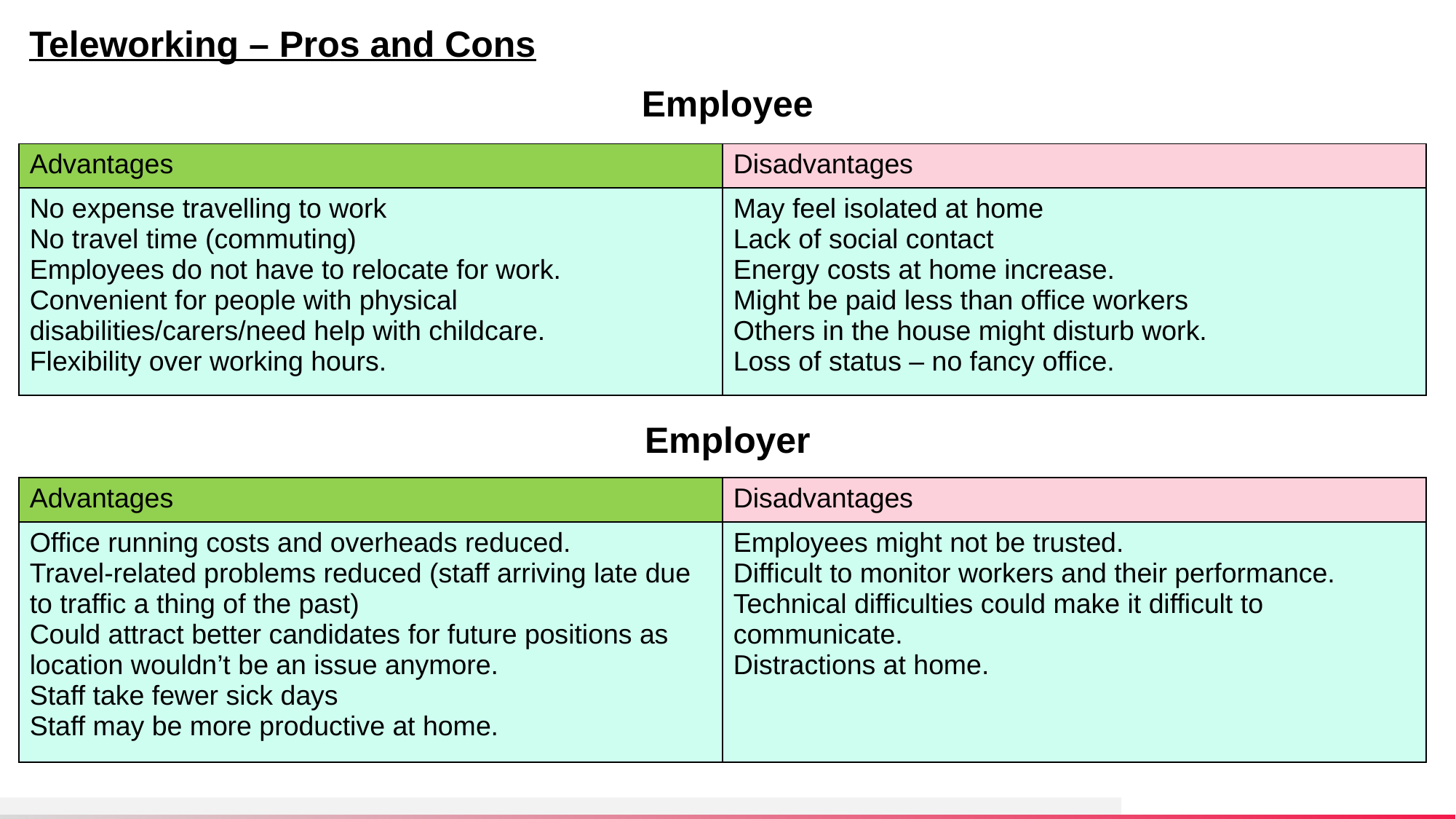

Teleworking – Pros and Cons
Employee
| Advantages | Disadvantages |
| --- | --- |
| No expense travelling to work No travel time (commuting) Employees do not have to relocate for work. Convenient for people with physical disabilities/carers/need help with childcare. Flexibility over working hours. | May feel isolated at home Lack of social contact Energy costs at home increase. Might be paid less than office workers Others in the house might disturb work. Loss of status – no fancy office. |
Employer
| Advantages | Disadvantages |
| --- | --- |
| Office running costs and overheads reduced. Travel-related problems reduced (staff arriving late due to traffic a thing of the past) Could attract better candidates for future positions as location wouldn’t be an issue anymore. Staff take fewer sick days Staff may be more productive at home. | Employees might not be trusted. Difficult to monitor workers and their performance. Technical difficulties could make it difficult to communicate. Distractions at home. |